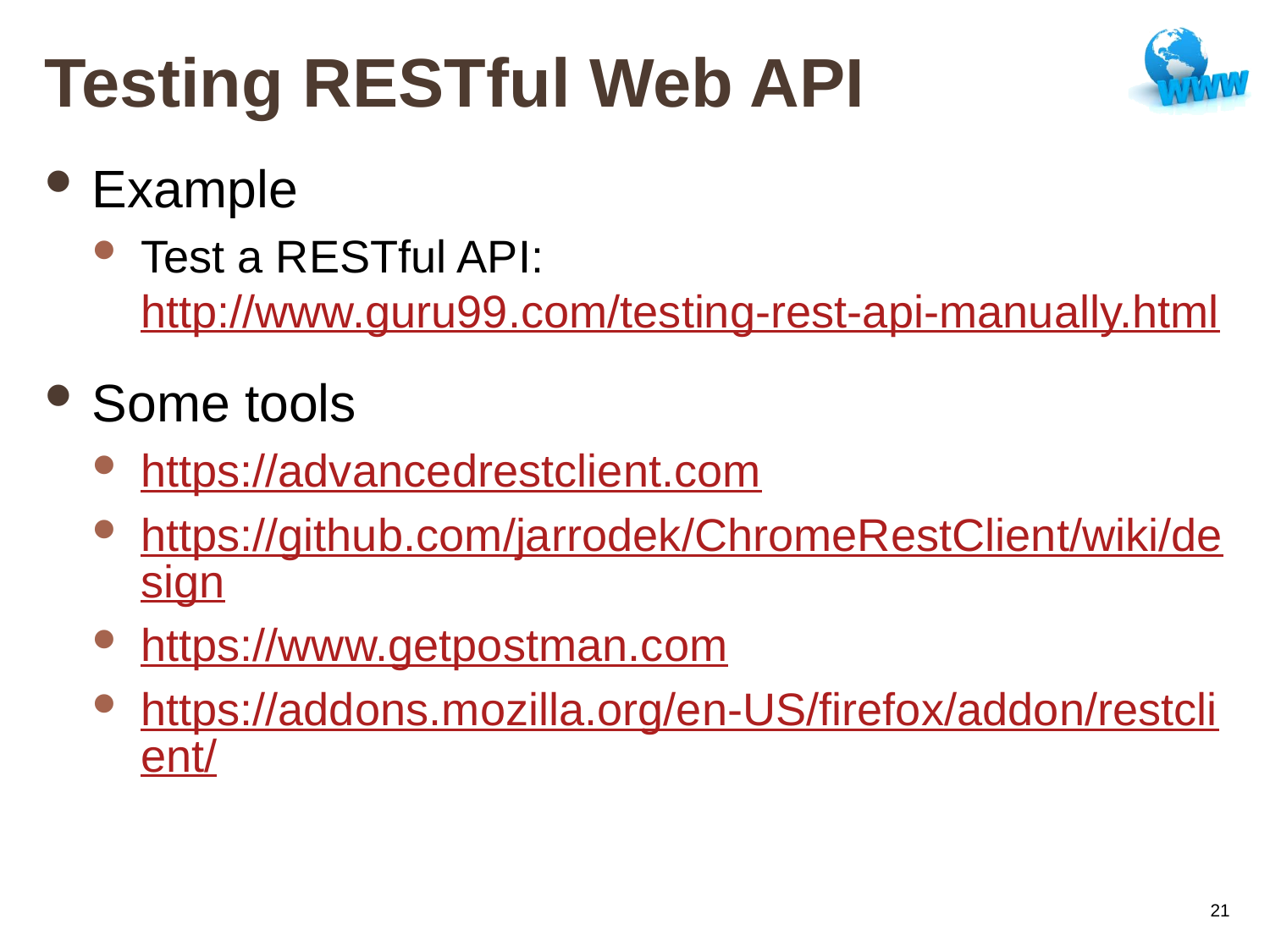

# Testing RESTful Web API
Example
Test a RESTful API: http://www.guru99.com/testing-rest-api-manually.html
Some tools
https://advancedrestclient.com
https://github.com/jarrodek/ChromeRestClient/wiki/design
https://www.getpostman.com
https://addons.mozilla.org/en-US/firefox/addon/restclient/
21